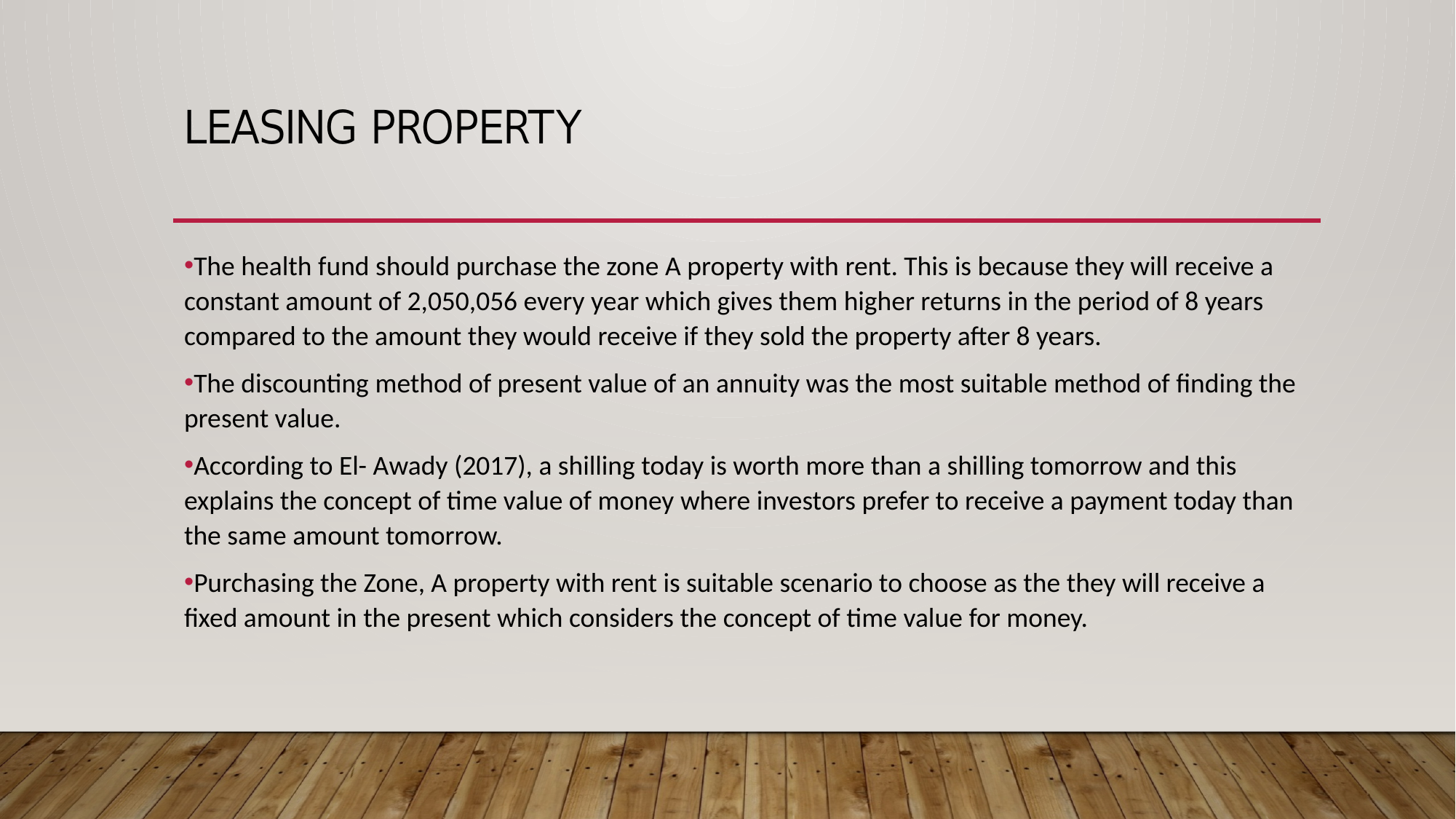

# Leasing property
The health fund should purchase the zone A property with rent. This is because they will receive a constant amount of 2,050,056 every year which gives them higher returns in the period of 8 years compared to the amount they would receive if they sold the property after 8 years.
The discounting method of present value of an annuity was the most suitable method of finding the present value.
According to El- Awady (2017), a shilling today is worth more than a shilling tomorrow and this explains the concept of time value of money where investors prefer to receive a payment today than the same amount tomorrow.
Purchasing the Zone, A property with rent is suitable scenario to choose as the they will receive a fixed amount in the present which considers the concept of time value for money.